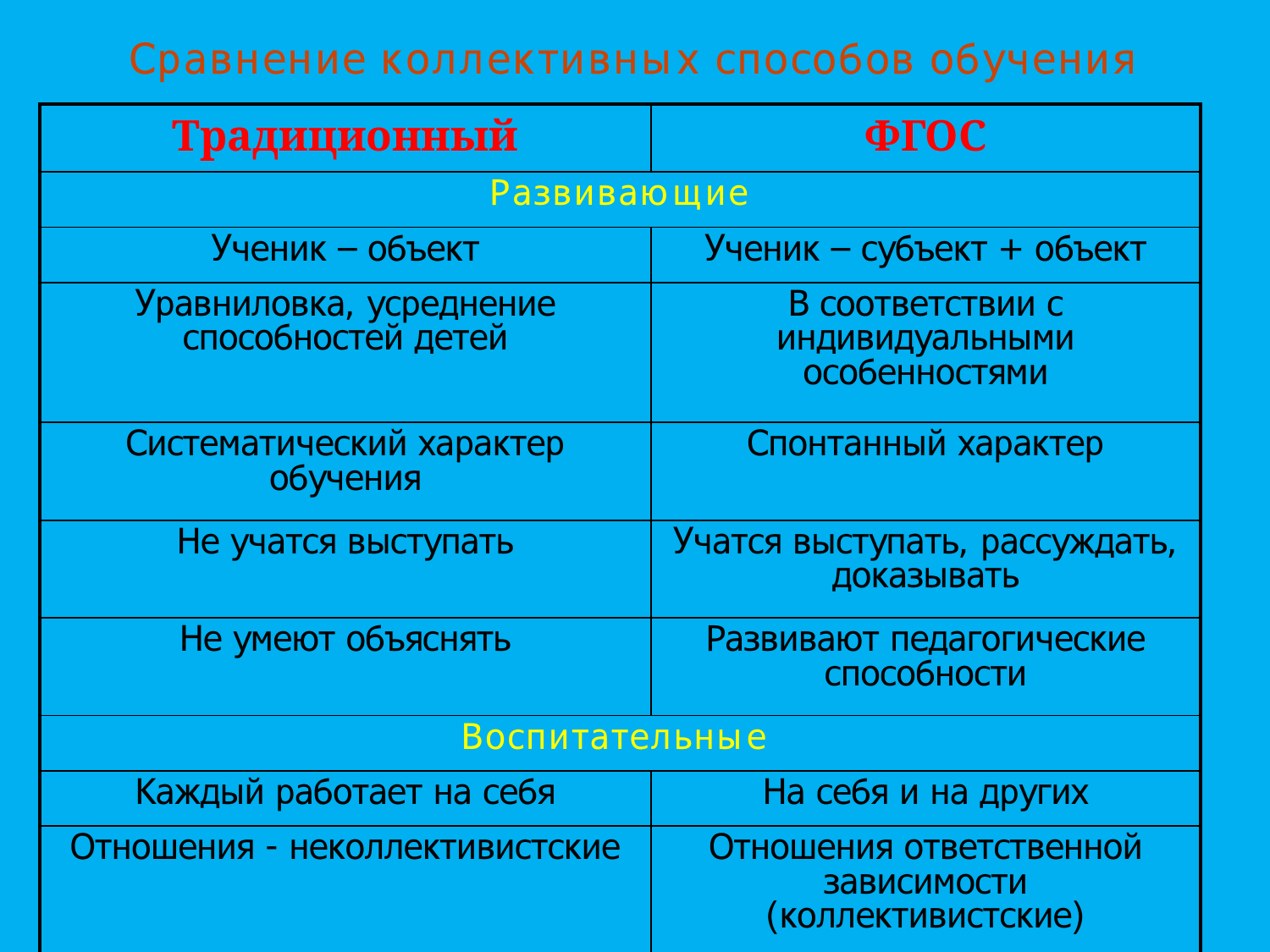

# Сравнение коллективных способов обучения
| Традиционный | ФГОС |
| --- | --- |
| Развивающие |  |
| Ученик – объект | Ученик – субъект + объект |
| Уравниловка, усреднение способностей детей | В соответствии с индивидуальными особенностями |
| Систематический характер обучения | Спонтанный характер |
| Не учатся выступать | Учатся выступать, рассуждать, доказывать |
| Не умеют объяснять | Развивают педагогические способности |
| Воспитательные |  |
| Каждый работает на себя | На себя и на других |
| Отношения - неколлективистские | Отношения ответственной зависимости (коллективистские) |